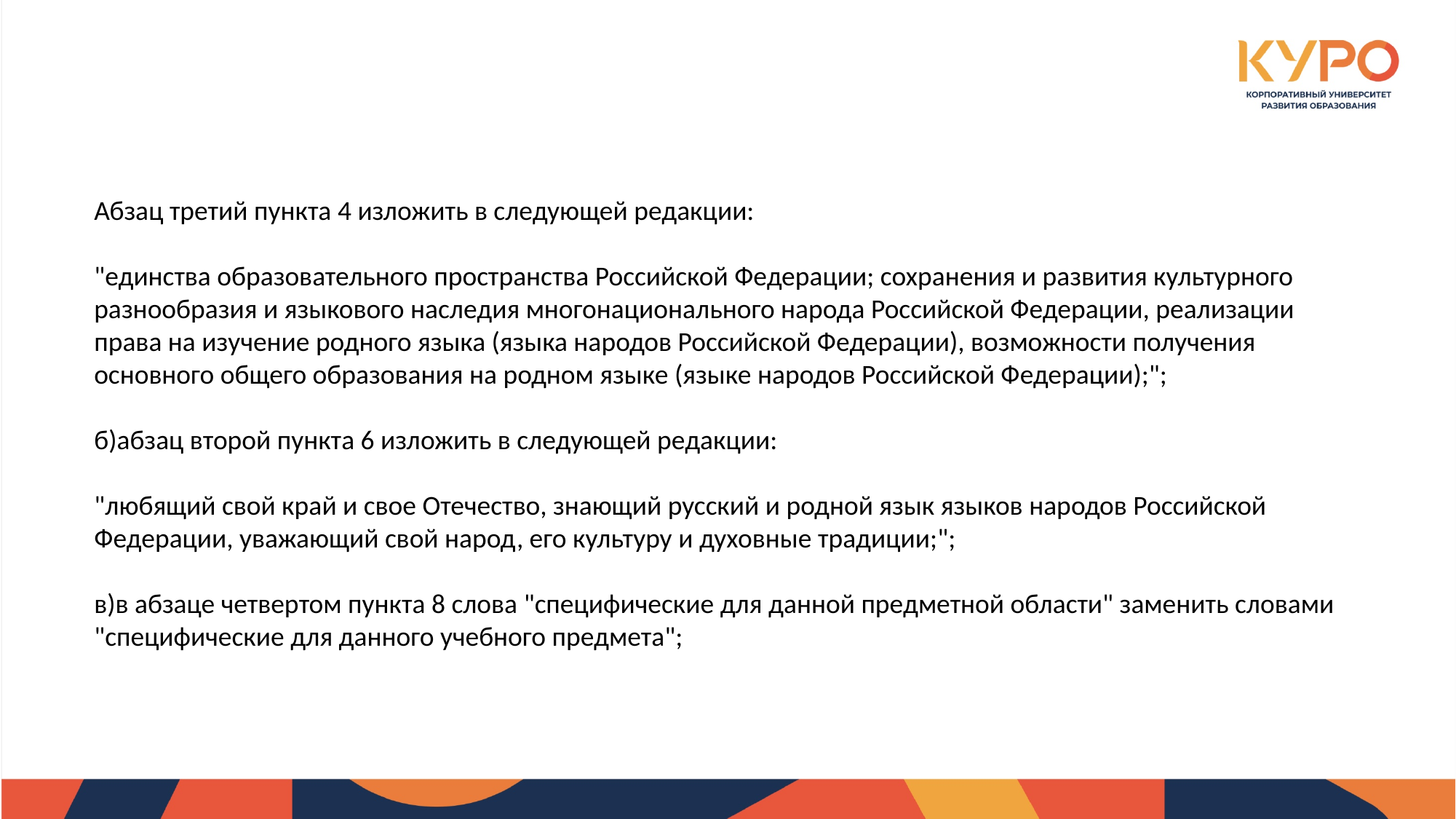

Абзац третий пункта 4 изложить в следующей редакции:

"единства образовательного пространства Российской Федерации; сохранения и развития культурного разнообразия и языкового наследия многонационального народа Российской Федерации, реализации права на изучение родного языка (языка народов Российской Федерации), возможности получения основного общего образования на родном языке (языке народов Российской Федерации);";

б)абзац второй пункта 6 изложить в следующей редакции:

"любящий свой край и свое Отечество, знающий русский и родной язык языков народов Российской Федерации, уважающий свой народ, его культуру и духовные традиции;";

в)в абзаце четвертом пункта 8 слова "специфические для данной предметной области" заменить словами "специфические для данного учебного предмета";